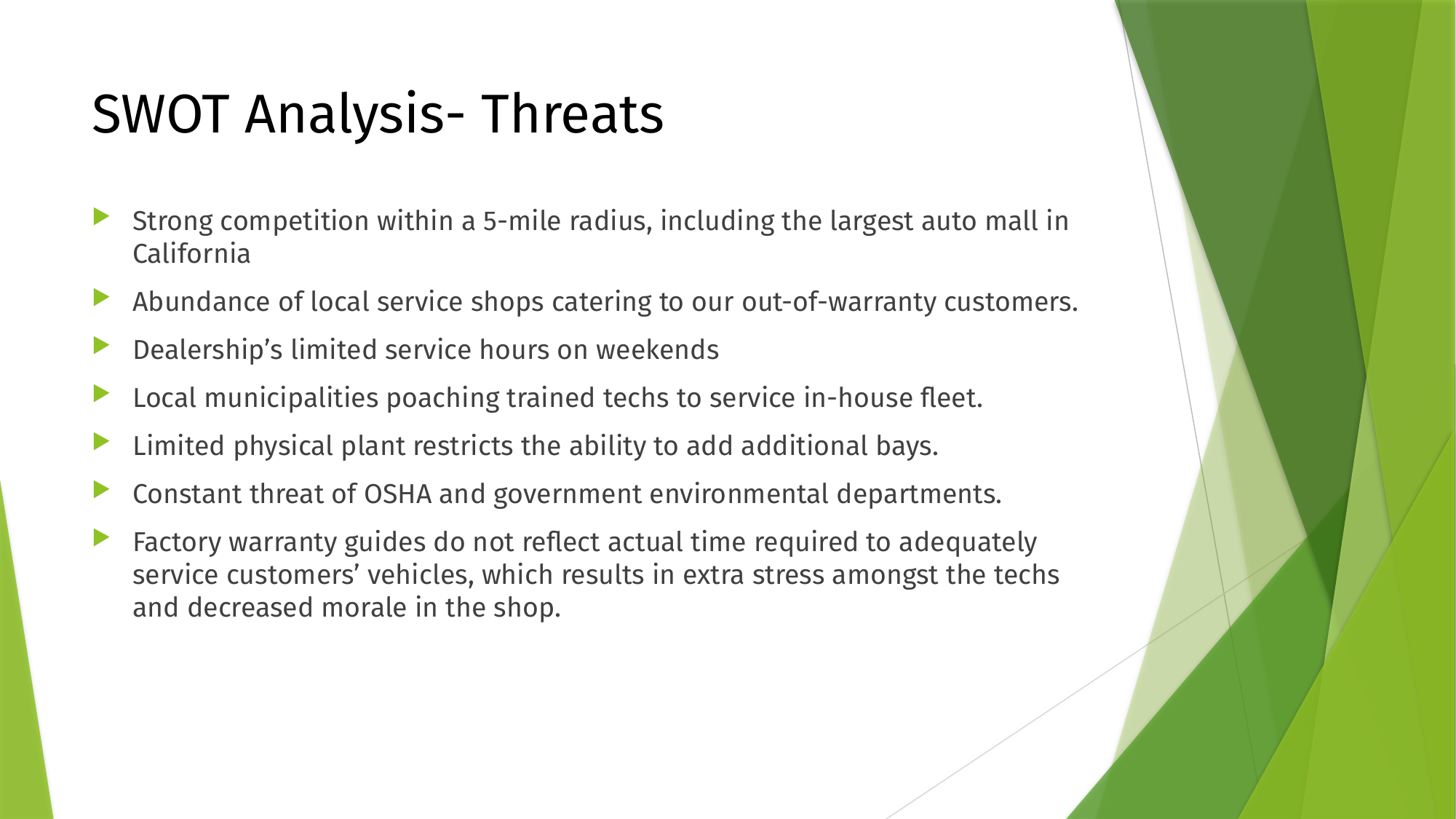

# SWOT Analysis- Threats
Strong competition within a 5-mile radius, including the largest auto mall in California
Abundance of local service shops catering to our out-of-warranty customers.
Dealership’s limited service hours on weekends
Local municipalities poaching trained techs to service in-house fleet.
Limited physical plant restricts the ability to add additional bays.
Constant threat of OSHA and government environmental departments.
Factory warranty guides do not reflect actual time required to adequately service customers’ vehicles, which results in extra stress amongst the techs and decreased morale in the shop.